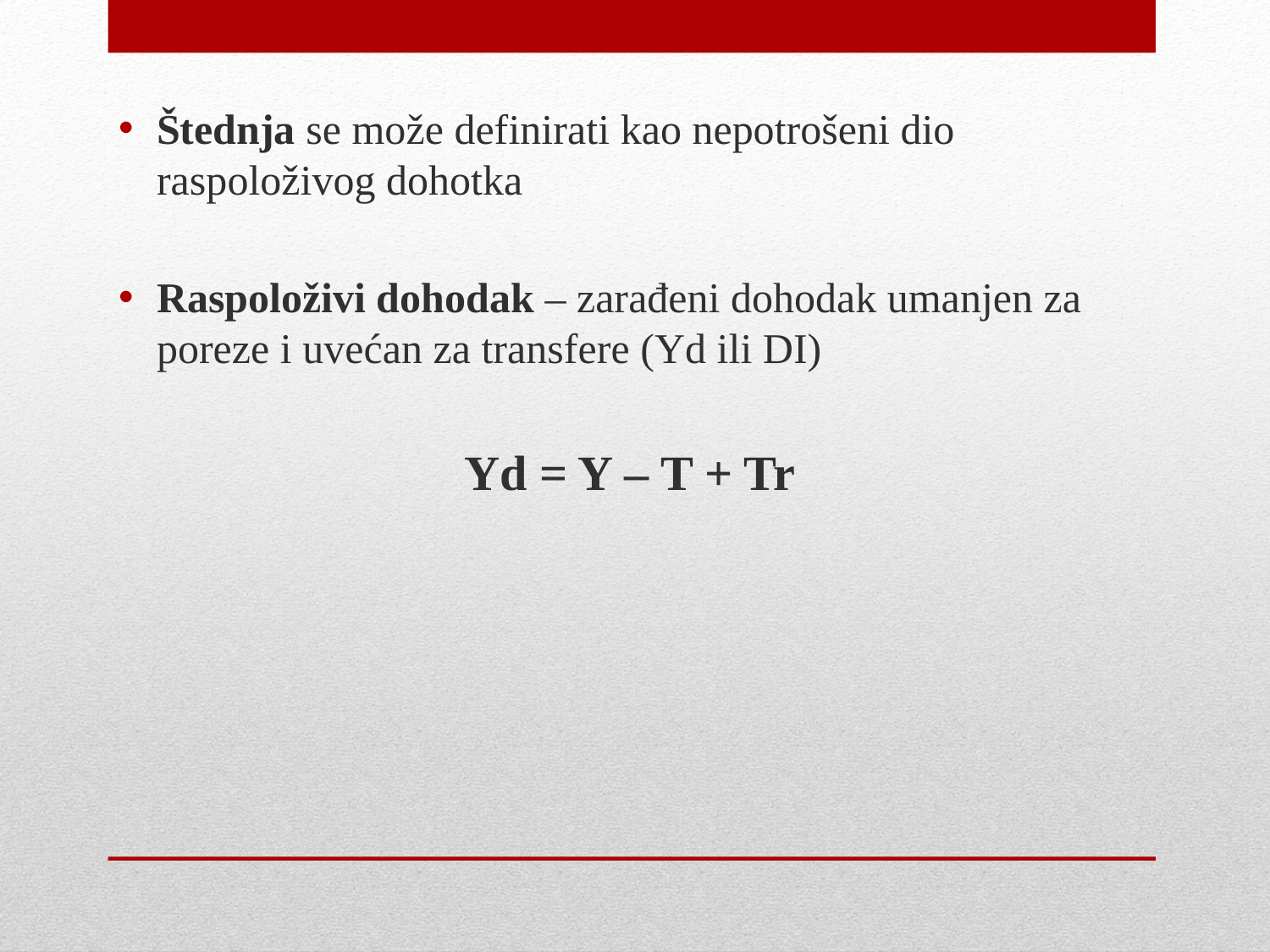

Štednja se može definirati kao nepotrošeni dio raspoloživog dohotka

Raspoloživi dohodak – zarađeni dohodak umanjen za poreze i uvećan za transfere (Yd ili DI)

Yd = Y – T + Tr